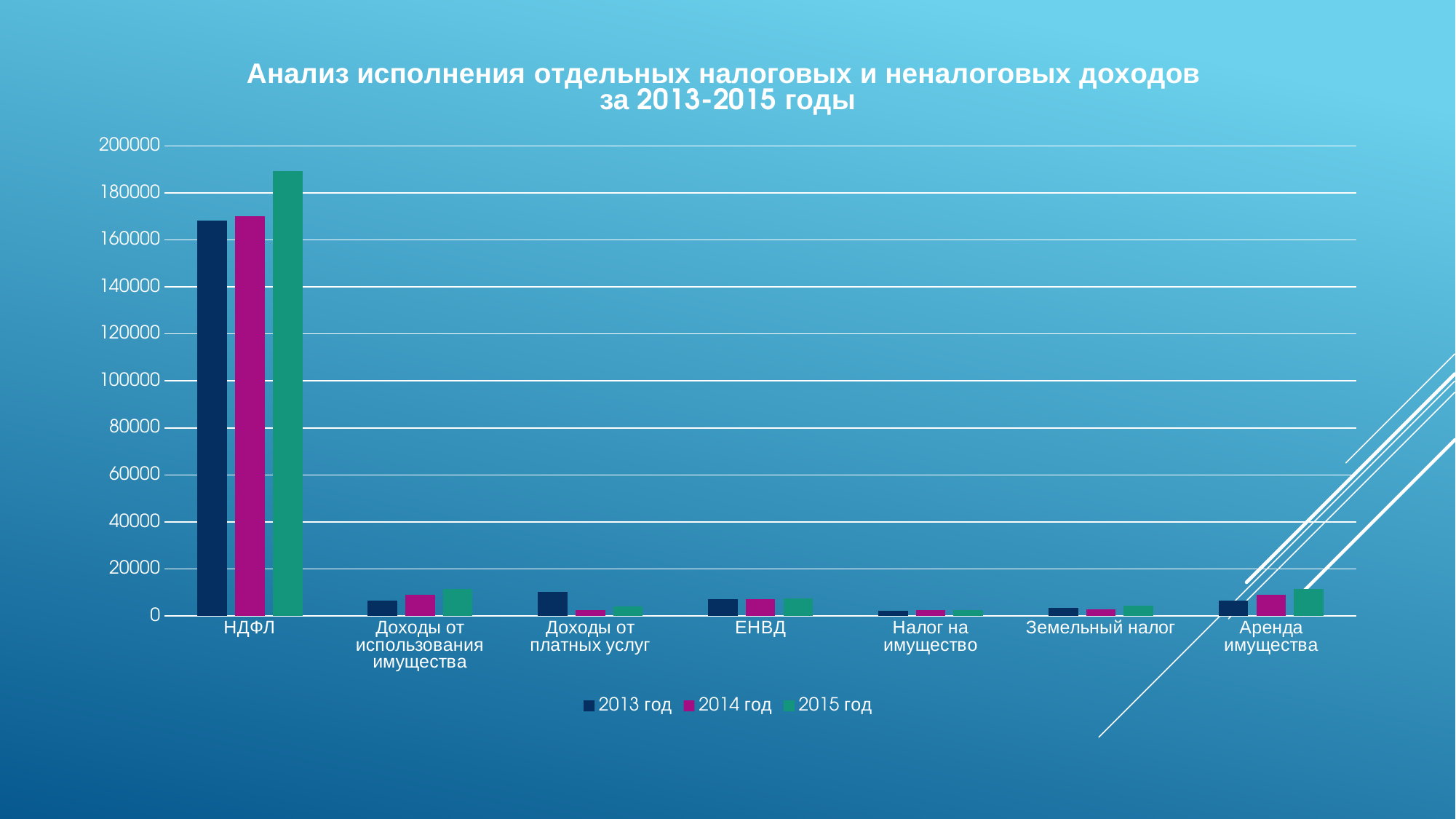

### Chart: Анализ исполнения отдельных налоговых и неналоговых доходов
за 2013-2015 годы

| Category | 2013 год | 2014 год | 2015 год |
|---|---|---|---|
| НДФЛ | 168052.3 | 169972.9 | 189190.6 |
| Доходы от использования имущества | 6506.3 | 8957.7 | 11508.3 |
| Доходы от платных услуг | 10101.4 | 2502.8 | 3996.2 |
| ЕНВД | 7078.7 | 7226.7 | 7607.7 |
| Налог на имущество | 2239.6 | 2633.5 | 2626.7 |
| Земельный налог | 3488.1 | 2655.2 | 4489.1 |
| Аренда имущества | 6506.3 | 8957.7 | 11508.3 |